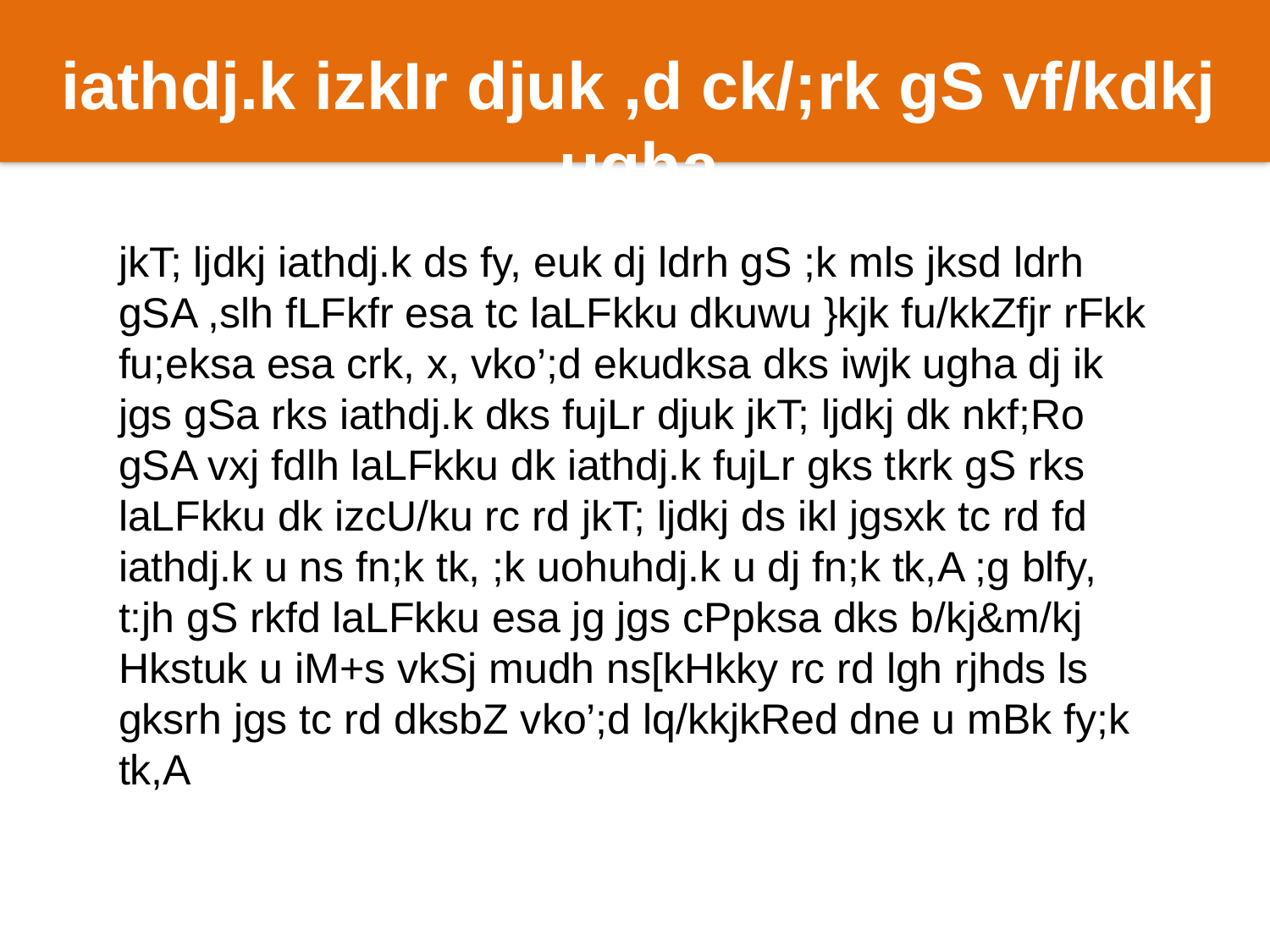

iathdj.k izkIr djuk ,d ck/;rk gS vf/kdkj ugha
jkT; ljdkj iathdj.k ds fy, euk dj ldrh gS ;k mls jksd ldrh gSA ,slh fLFkfr esa tc laLFkku dkuwu }kjk fu/kkZfjr rFkk fu;eksa esa crk, x, vko’;d ekudksa dks iwjk ugha dj ik jgs gSa rks iathdj.k dks fujLr djuk jkT; ljdkj dk nkf;Ro gSA vxj fdlh laLFkku dk iathdj.k fujLr gks tkrk gS rks laLFkku dk izcU/ku rc rd jkT; ljdkj ds ikl jgsxk tc rd fd iathdj.k u ns fn;k tk, ;k uohuhdj.k u dj fn;k tk,A ;g blfy, t:jh gS rkfd laLFkku esa jg jgs cPpksa dks b/kj&m/kj Hkstuk u iM+s vkSj mudh ns[kHkky rc rd lgh rjhds ls gksrh jgs tc rd dksbZ vko’;d lq/kkjkRed dne u mBk fy;k tk,A